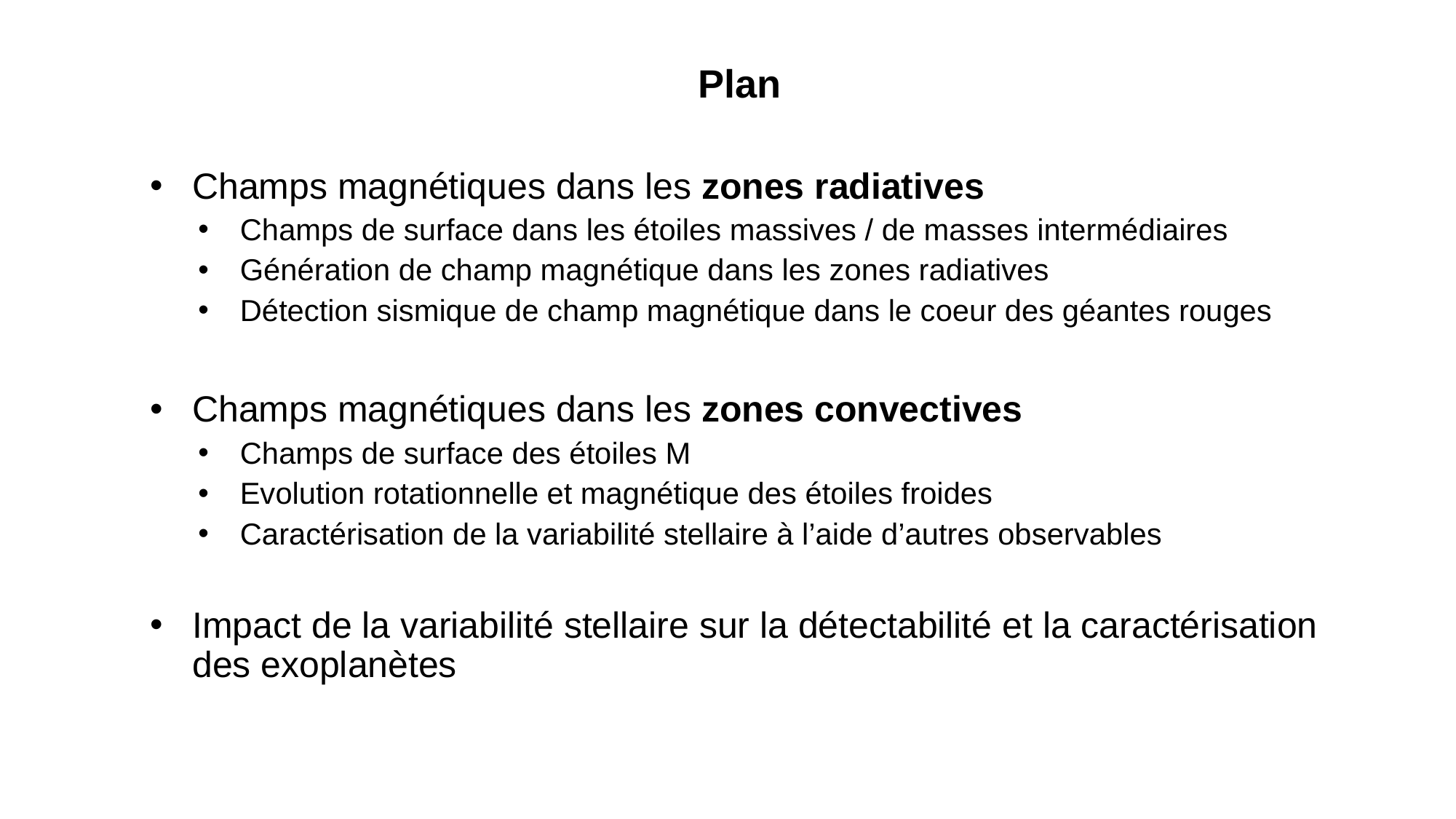

Plan
Champs magnétiques dans les zones radiatives
Champs de surface dans les étoiles massives / de masses intermédiaires
Génération de champ magnétique dans les zones radiatives
Détection sismique de champ magnétique dans le coeur des géantes rouges

Champs magnétiques dans les zones convectives
Champs de surface des étoiles M
Evolution rotationnelle et magnétique des étoiles froides
Caractérisation de la variabilité stellaire à l’aide d’autres observables

Impact de la variabilité stellaire sur la détectabilité et la caractérisation des exoplanètes